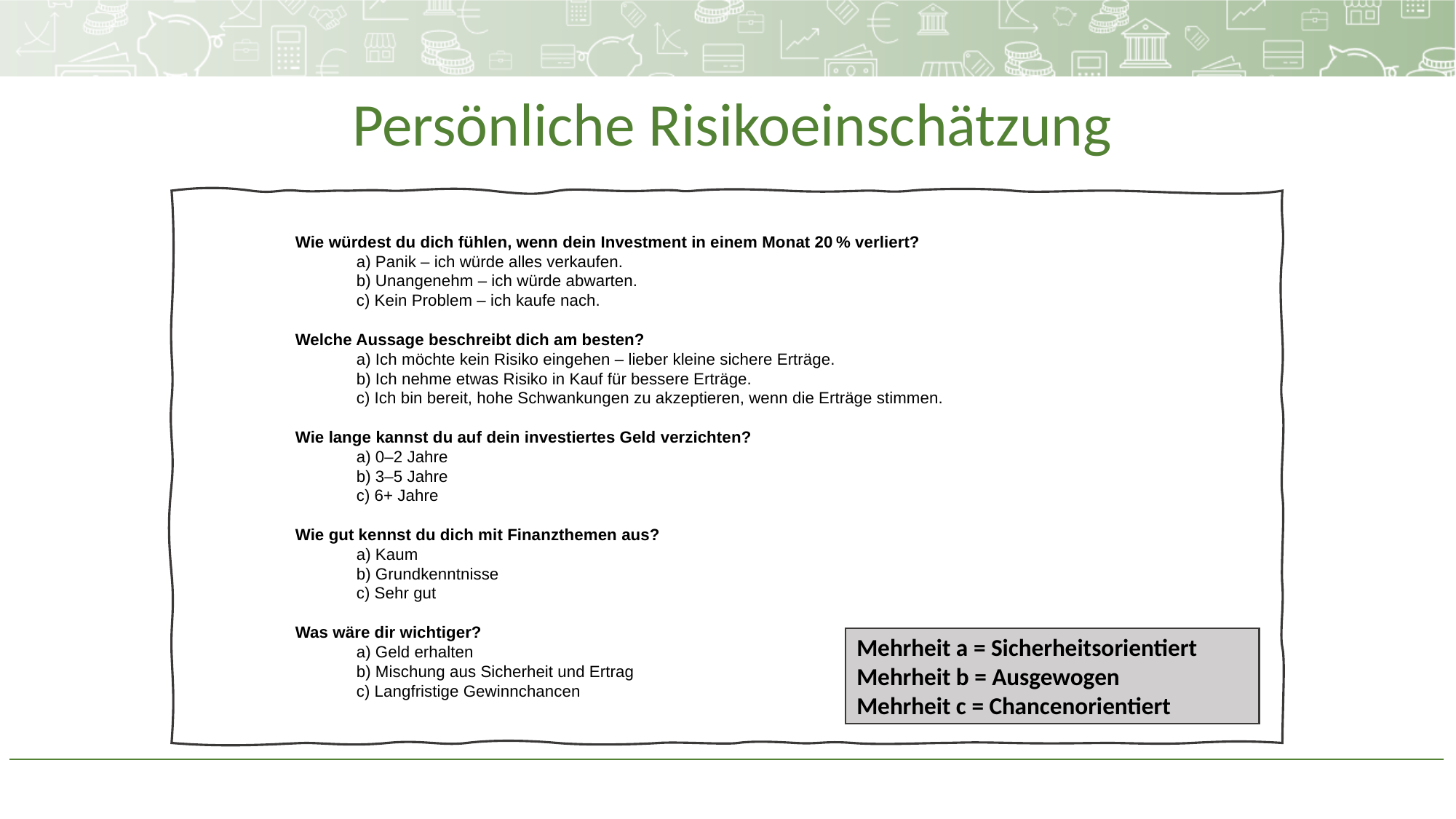

# Persönliche Risikoeinschätzung

Wie würdest du dich fühlen, wenn dein Investment in einem Monat 20 % verliert?
	a) Panik – ich würde alles verkaufen.
	b) Unangenehm – ich würde abwarten.
	c) Kein Problem – ich kaufe nach.

Welche Aussage beschreibt dich am besten?
	a) Ich möchte kein Risiko eingehen – lieber kleine sichere Erträge.
	b) Ich nehme etwas Risiko in Kauf für bessere Erträge.
	c) Ich bin bereit, hohe Schwankungen zu akzeptieren, wenn die Erträge stimmen.

Wie lange kannst du auf dein investiertes Geld verzichten?
	a) 0–2 Jahre
	b) 3–5 Jahre
	c) 6+ Jahre

Wie gut kennst du dich mit Finanzthemen aus?
	a) Kaum
	b) Grundkenntnisse
	c) Sehr gut

Was wäre dir wichtiger?
	a) Geld erhalten
	b) Mischung aus Sicherheit und Ertrag
	c) Langfristige Gewinnchancen
Mehrheit a = Sicherheitsorientiert
Mehrheit b = Ausgewogen
Mehrheit c = Chancenorientiert